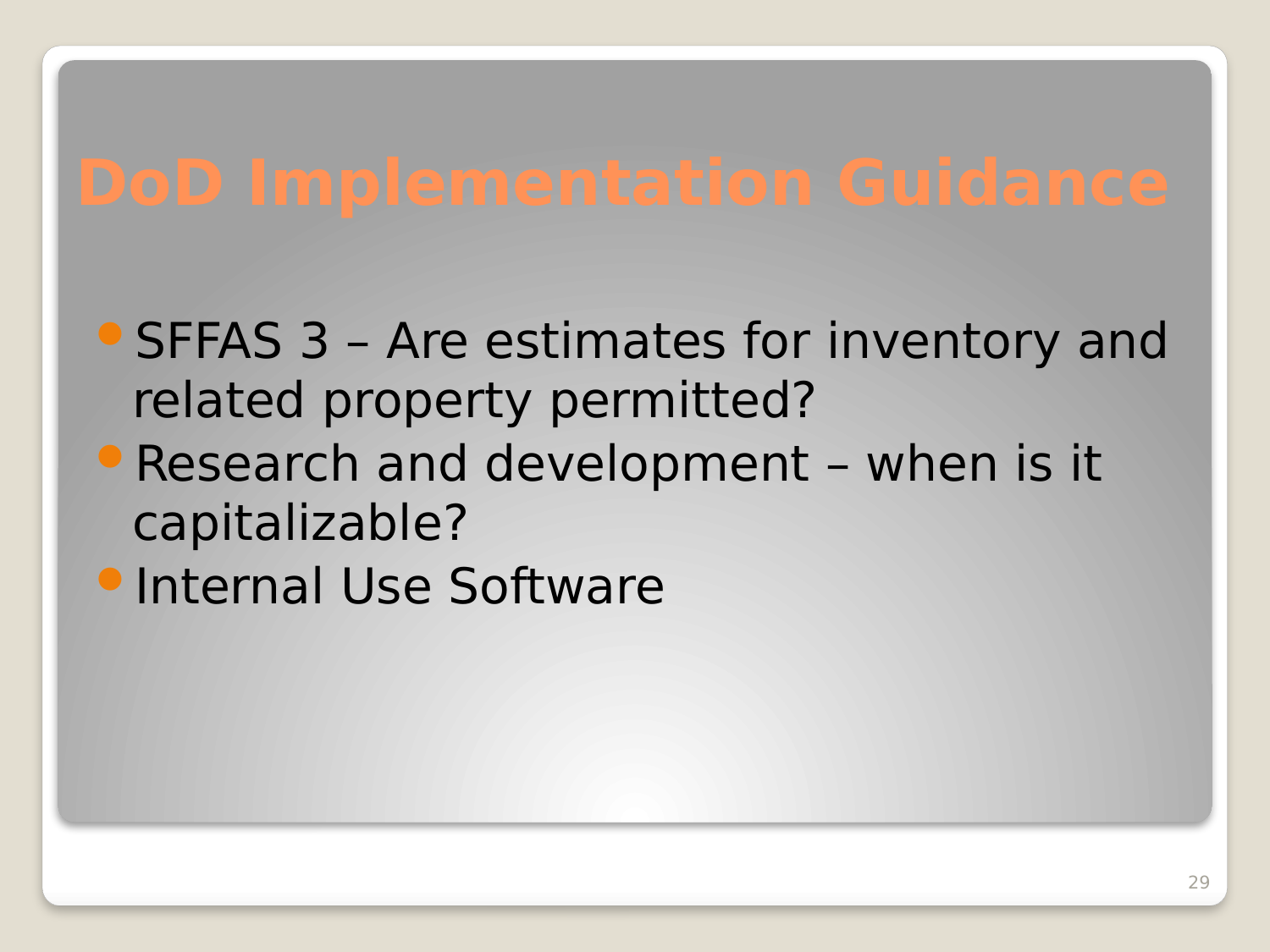

# DoD Implementation Guidance

SFFAS 3 – Are estimates for inventory and related property permitted?
Research and development – when is it capitalizable?
Internal Use Software
29